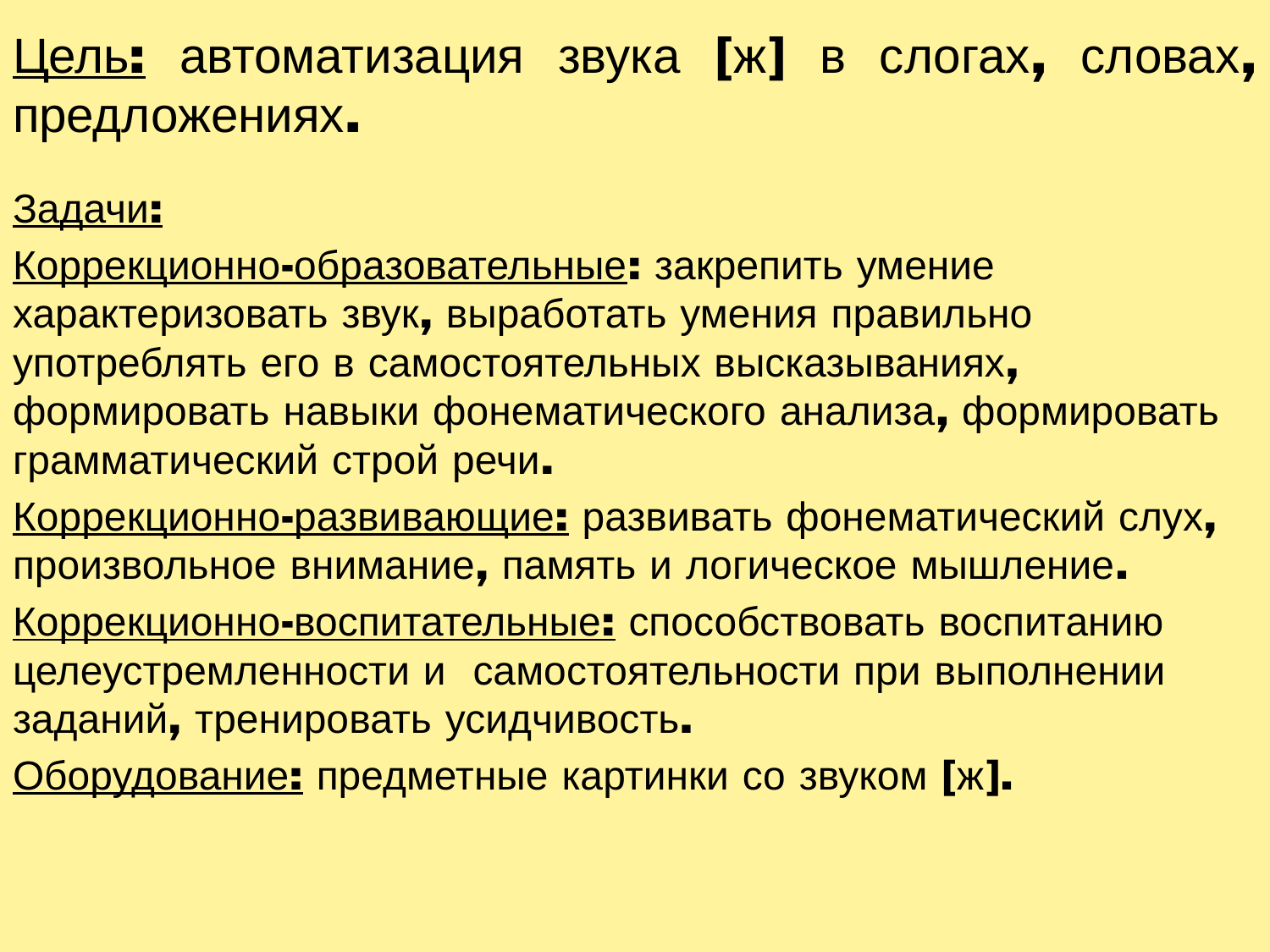

# Цель: автоматизация звука [ж] в слогах, словах, предложениях.
Задачи:
Коррекционно-образовательные: закрепить умение характеризовать звук, выработать умения правильно употреблять его в самостоятельных высказываниях, формировать навыки фонематического анализа, формировать грамматический строй речи.
Коррекционно-развивающие: развивать фонематический слух, произвольное внимание, память и логическое мышление.
Коррекционно-воспитательные: способствовать воспитанию целеустремленности и  самостоятельности при выполнении заданий, тренировать усидчивость.
Оборудование: предметные картинки со звуком [ж].